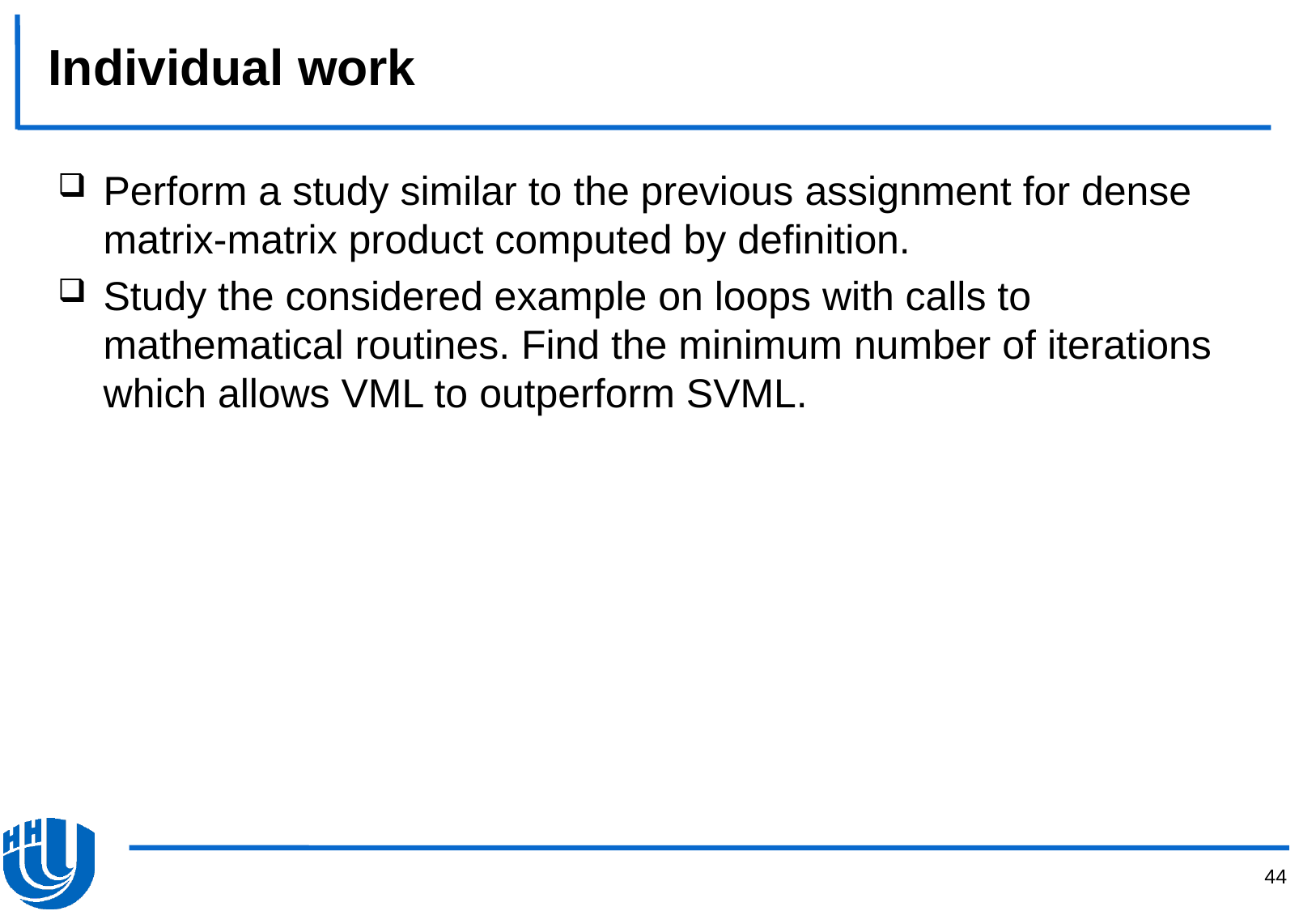

# Individual work
Perform a study similar to the previous assignment for dense matrix-matrix product computed by definition.
Study the considered example on loops with calls to mathematical routines. Find the minimum number of iterations which allows VML to outperform SVML.